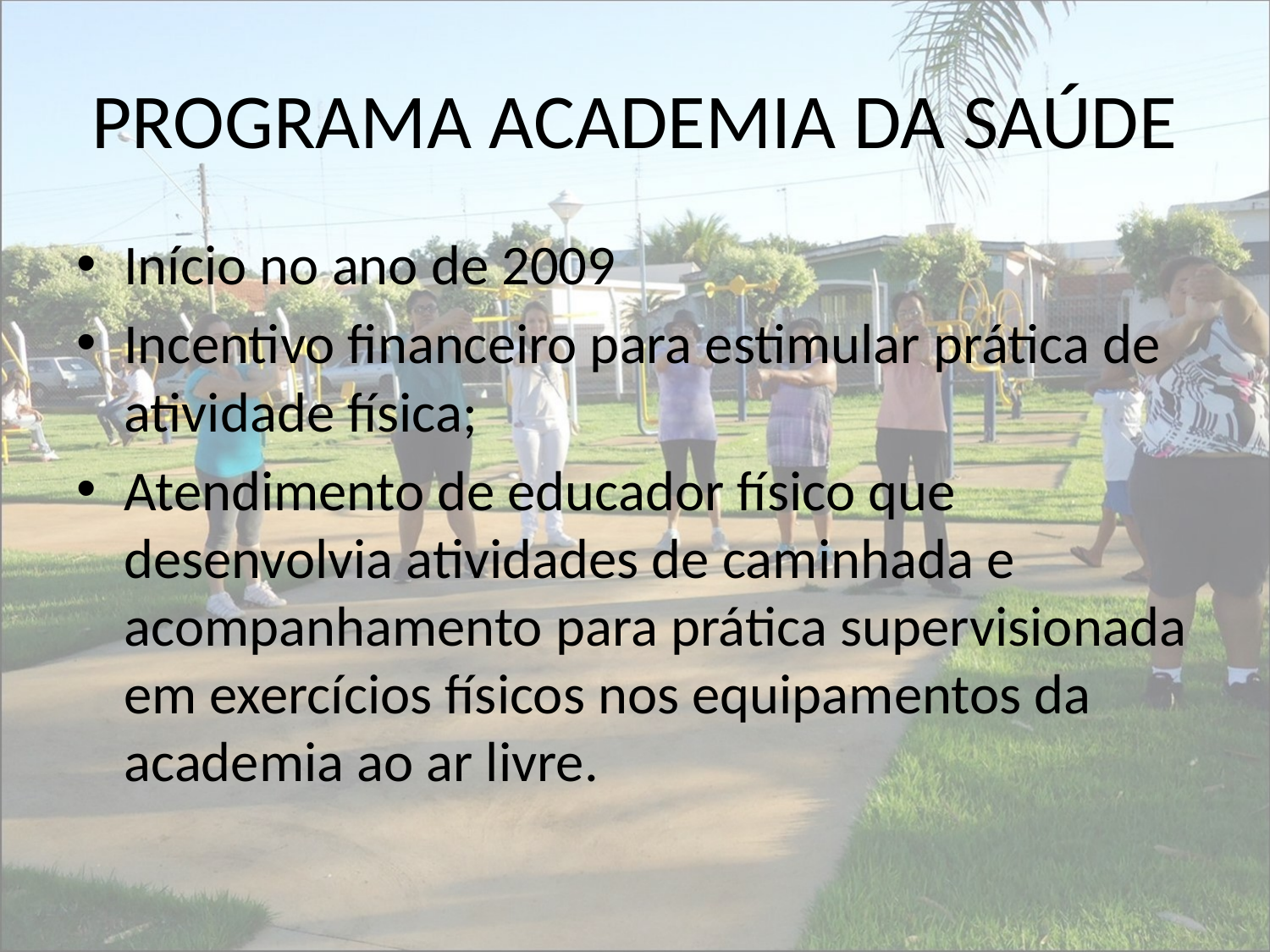

# PROGRAMA ACADEMIA DA SAÚDE
Início no ano de 2009
Incentivo financeiro para estimular prática de atividade física;
Atendimento de educador físico que desenvolvia atividades de caminhada e acompanhamento para prática supervisionada em exercícios físicos nos equipamentos da academia ao ar livre.